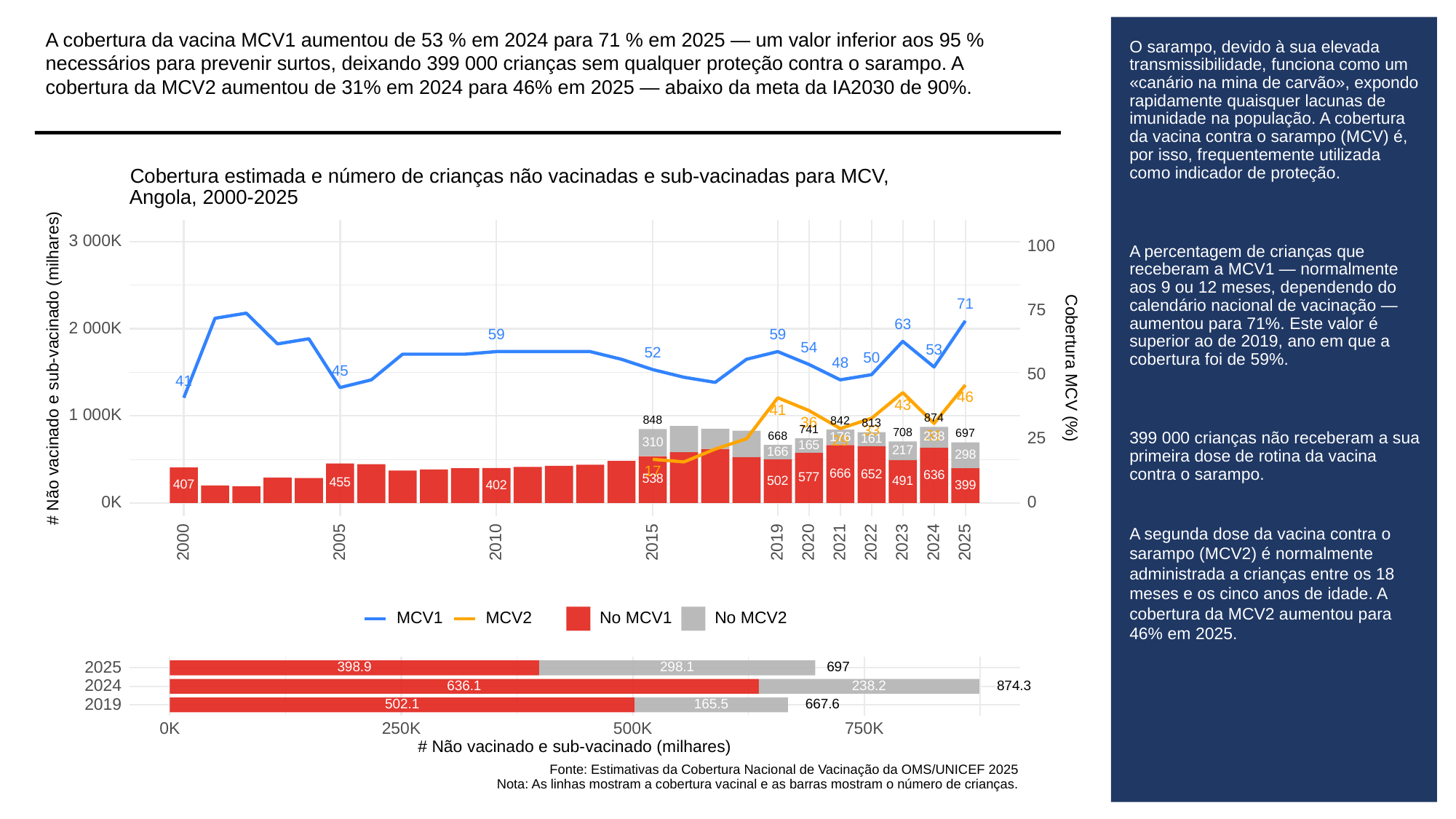

A cobertura da vacina MCV1 aumentou de 53 % em 2024 para 71 % em 2025 — um valor inferior aos 95 % necessários para prevenir surtos, deixando 399 000 crianças sem qualquer proteção contra o sarampo. A cobertura da MCV2 aumentou de 31% em 2024 para 46% em 2025 — abaixo da meta da IA2030 de 90%.
# O sarampo, devido à sua elevada transmissibilidade, funciona como um «canário na mina de carvão», expondo rapidamente quaisquer lacunas de imunidade na população. A cobertura da vacina contra o sarampo (MCV) é, por isso, frequentemente utilizada como indicador de proteção.

A percentagem de crianças que receberam a MCV1 — normalmente aos 9 ou 12 meses, dependendo do calendário nacional de vacinação — aumentou para 71%. Este valor é superior ao de 2019, ano em que a cobertura foi de 59%.

399 000 crianças não receberam a sua primeira dose de rotina da vacina contra o sarampo.

A segunda dose da vacina contra o sarampo (MCV2) é normalmente administrada a crianças entre os 18 meses e os cinco anos de idade. A cobertura da MCV2 aumentou para 46% em 2025.

Cobertura estimada e número de crianças não vacinadas e sub-vacinadas para MCV,
Angola, 2000-2025

3 000K
100

71
75

63
2 000K

59
59
54
53
52
50
48
# Não vacinado e sub-vacinado (milhares)
Cobertura MCV (%)
45
50

41

46
43
41
1 000K
874

848
842
36
813
33
741

708

697

31
668

238
176
25
161
29
310

165

217

166

298

17

666

652
636

577
538
502
491

455
407
402
399

0K
0

2023
2000
2005
2010
2015
2019
2020
2021
2022
2024
2025

MCV1
MCV2
No MCV1
No MCV2

2025
398.9
298.1
697

2024
636.1
238.2
874.3

2019
502.1
165.5
667.6

0K
250K
500K
750K
# Não vacinado e sub-vacinado (milhares)
Fonte: Estimativas da Cobertura Nacional de Vacinação da OMS/UNICEF 2025
Nota: As linhas mostram a cobertura vacinal e as barras mostram o número de crianças.